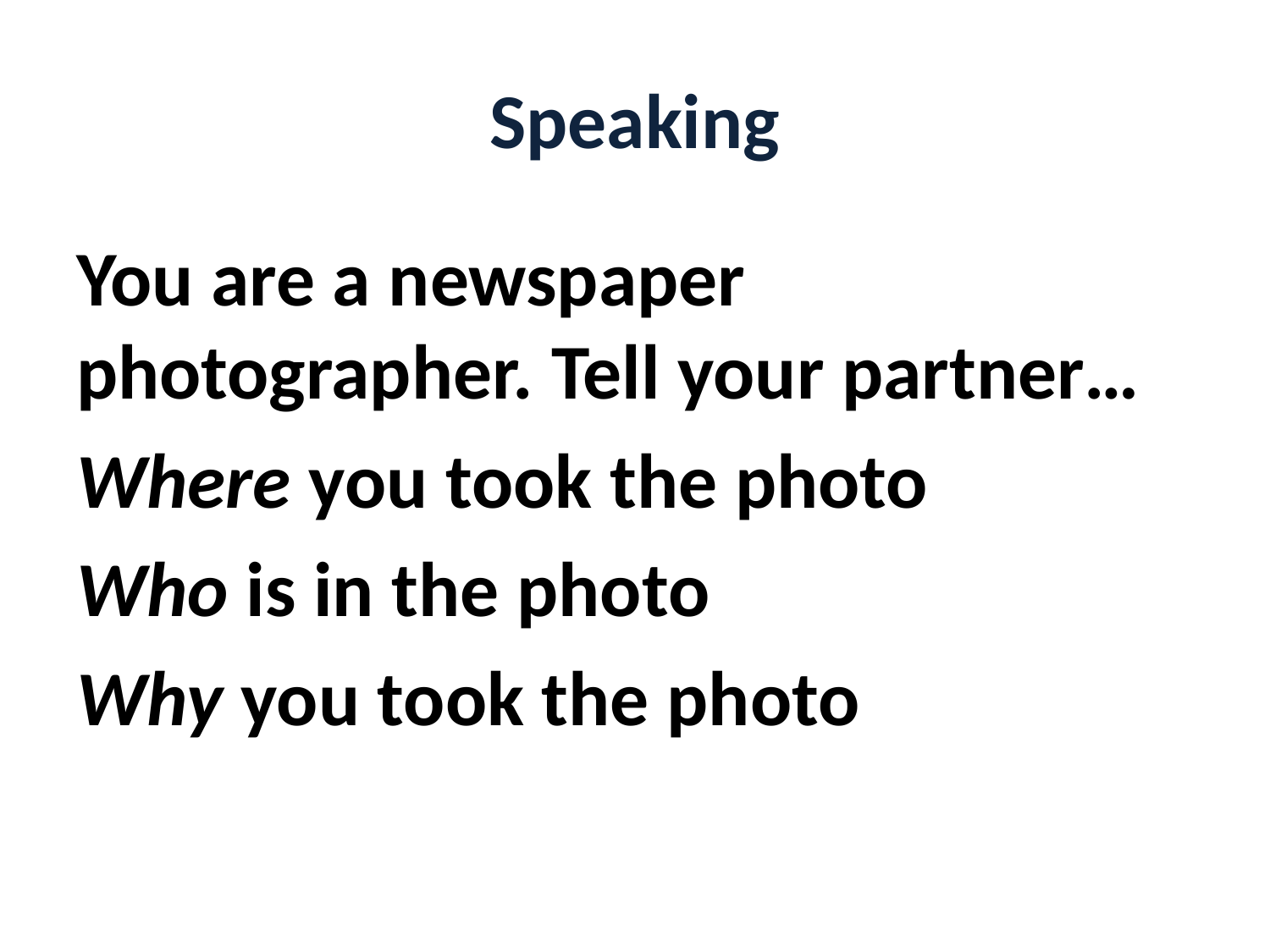

# Speaking
You are a newspaper photographer. Tell your partner…
Where you took the photo
Who is in the photo
Why you took the photo